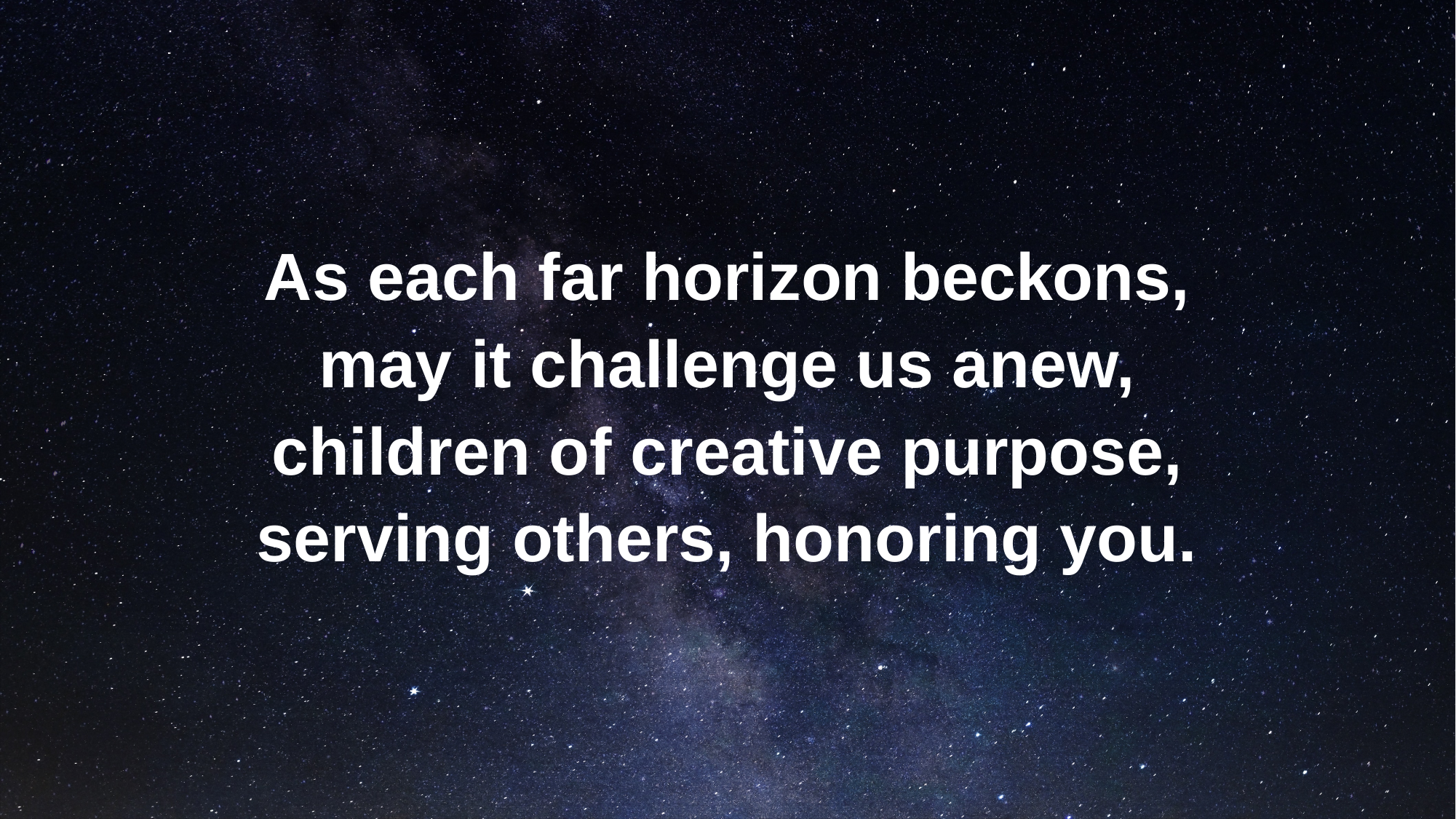

As each far horizon beckons,
may it challenge us anew,
children of creative purpose,
serving others, honoring you.